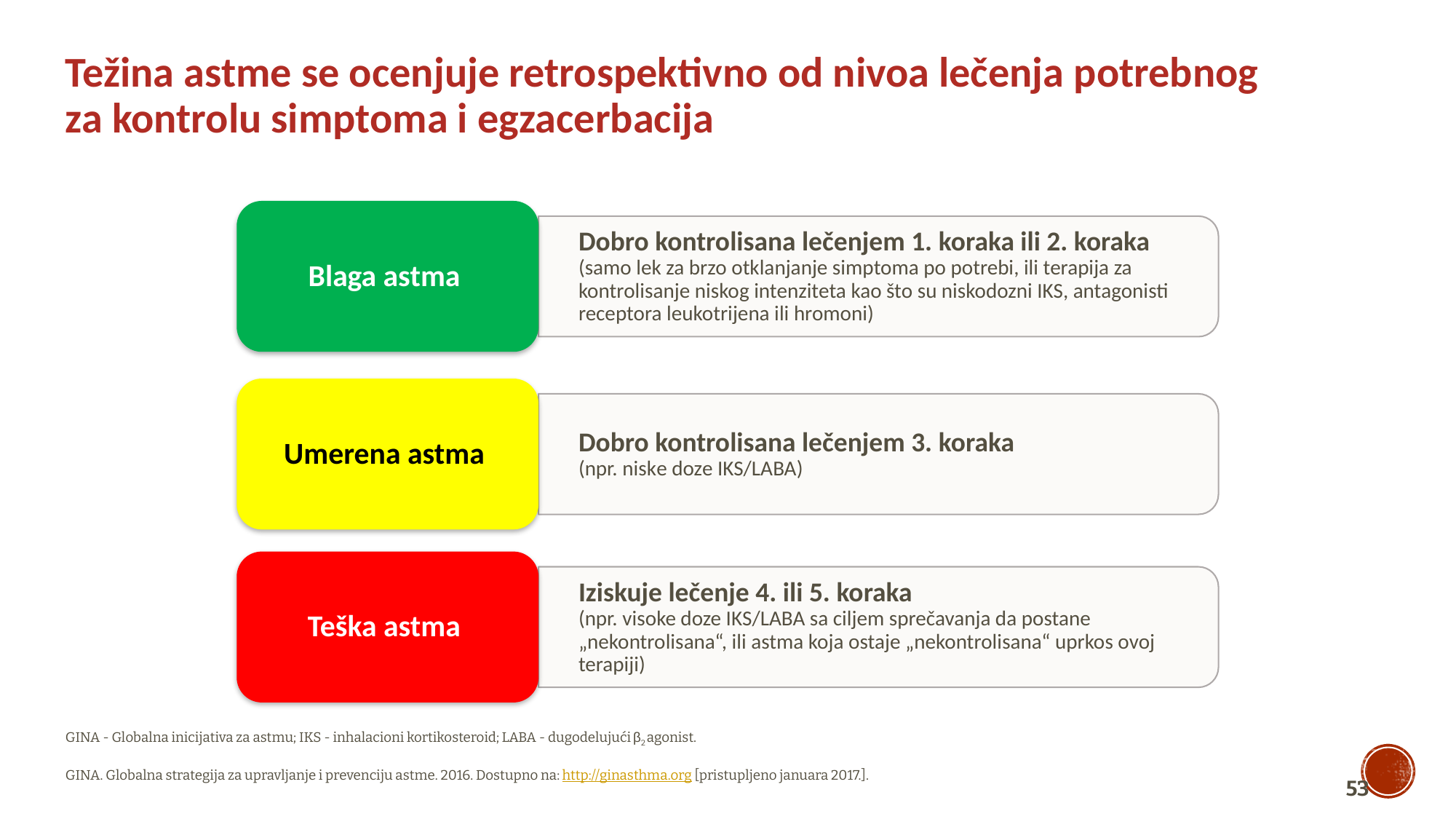

# Težina astme se ocenjuje retrospektivno od nivoa lečenja potrebnog za kontrolu simptoma i egzacerbacija
Blaga astma
Dobro kontrolisana lečenjem 1. koraka ili 2. koraka
(samo lek za brzo otklanjanje simptoma po potrebi, ili terapija za kontrolisanje niskog intenziteta kao što su niskodozni IKS, antagonisti receptora leukotrijena ili hromoni)
Umerena astma
Dobro kontrolisana lečenjem 3. koraka
(npr. niske doze IKS/LABA)
Teška astma
Iziskuje lečenje 4. ili 5. koraka
(npr. visoke doze IKS/LABA sa ciljem sprečavanja da postane „nekontrolisana“, ili astma koja ostaje „nekontrolisana“ uprkos ovoj terapiji)
GINA - Globalna inicijativa za astmu; IKS - inhalacioni kortikosteroid; LABA - dugodelujući β2 agonist.
GINA. Globalna strategija za upravljanje i prevenciju astme. 2016. Dostupno na: http://ginasthma.org [pristupljeno januara 2017.].
53